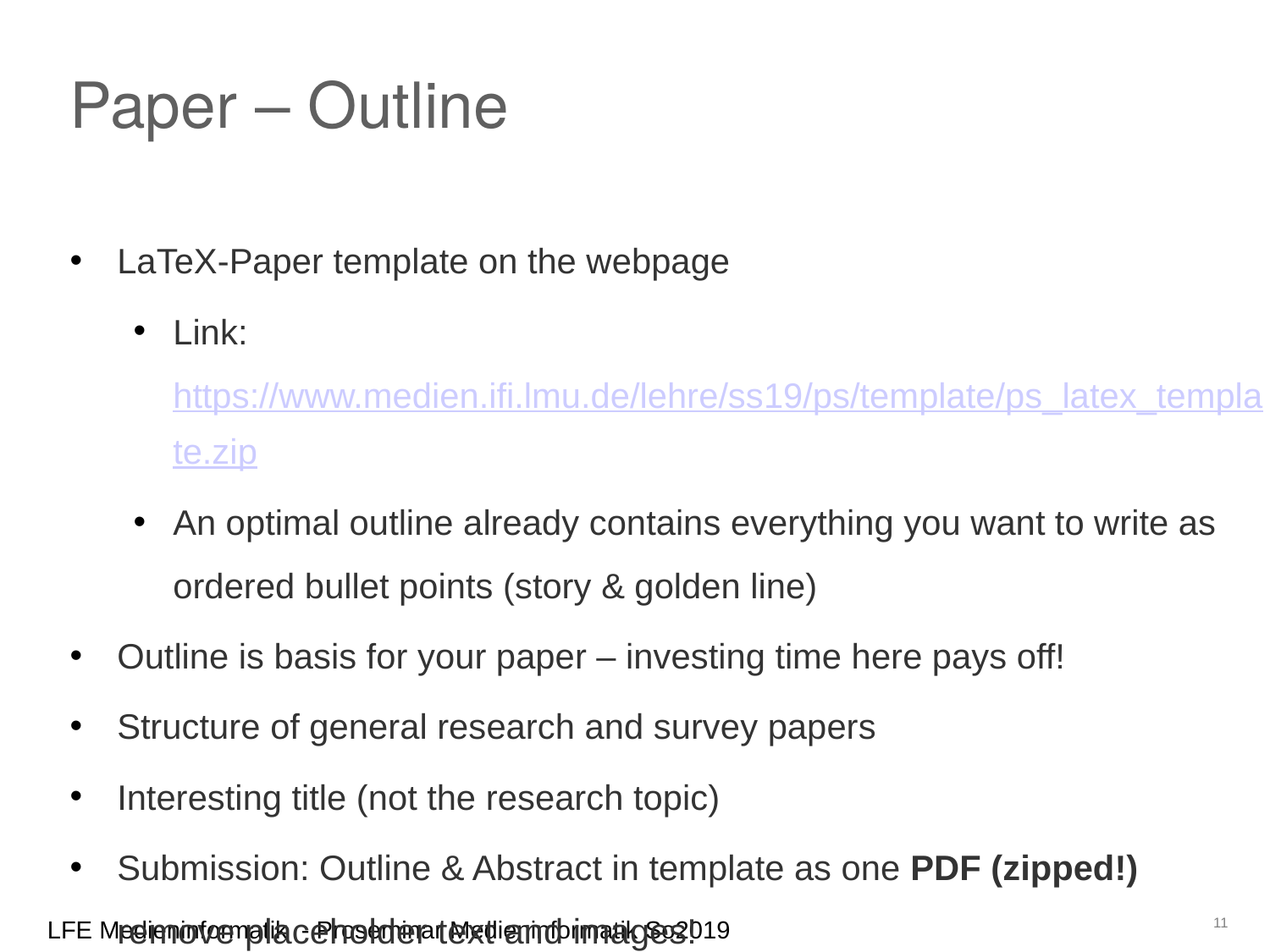

Paper – Outline
LaTeX-Paper template on the webpage
Link:https://www.medien.ifi.lmu.de/lehre/ss19/ps/template/ps_latex_template.zip
An optimal outline already contains everything you want to write as ordered bullet points (story & golden line)
Outline is basis for your paper – investing time here pays off!
Structure of general research and survey papers
Interesting title (not the research topic)
Submission: Outline & Abstract in template as one PDF (zipped!)
remove placeholder text and images!

11